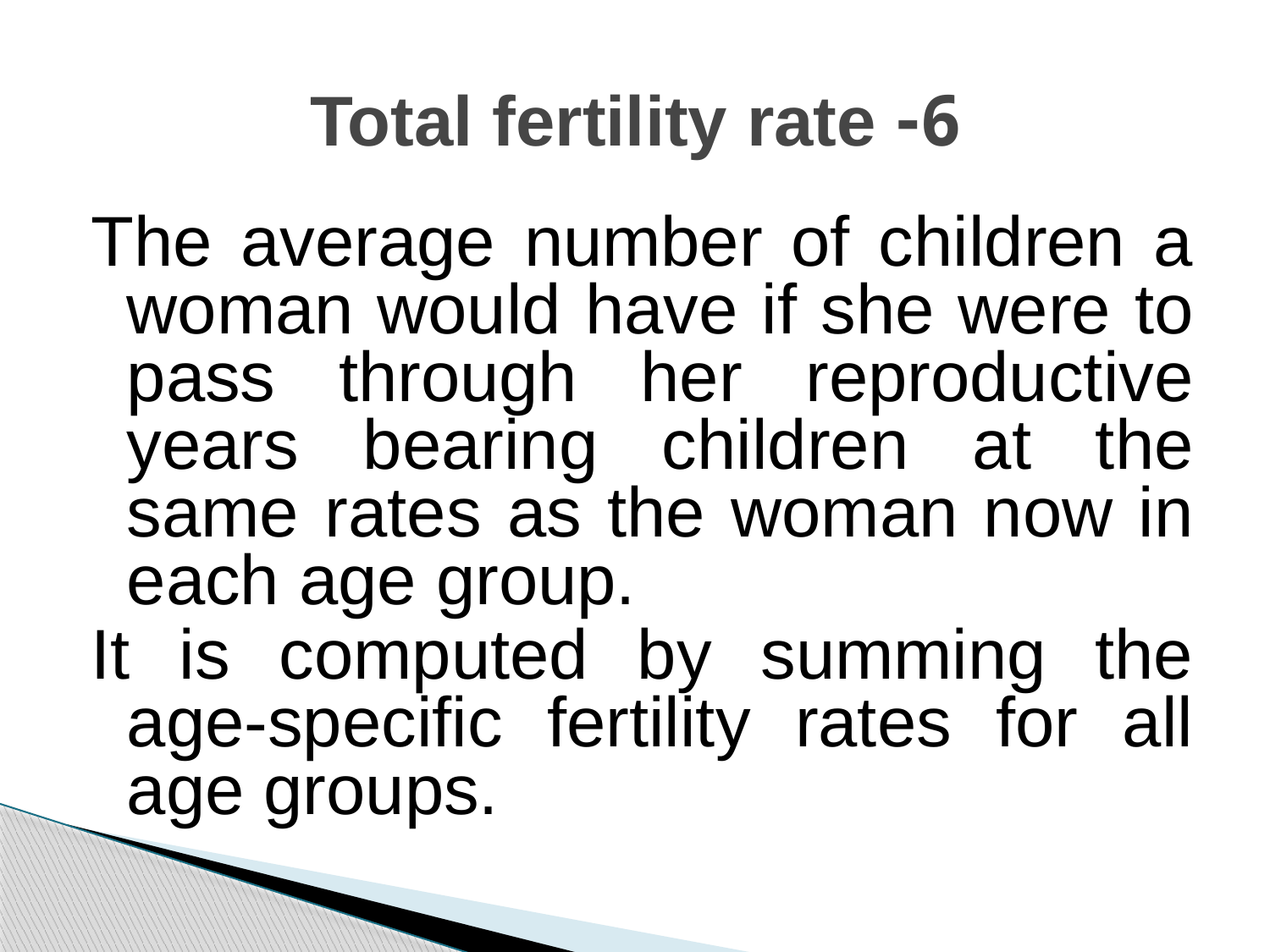

# 6- Total fertility rate
The average number of children a woman would have if she were to pass through her reproductive years bearing children at the same rates as the woman now in each age group.
It is computed by summing the age-specific fertility rates for all age groups.